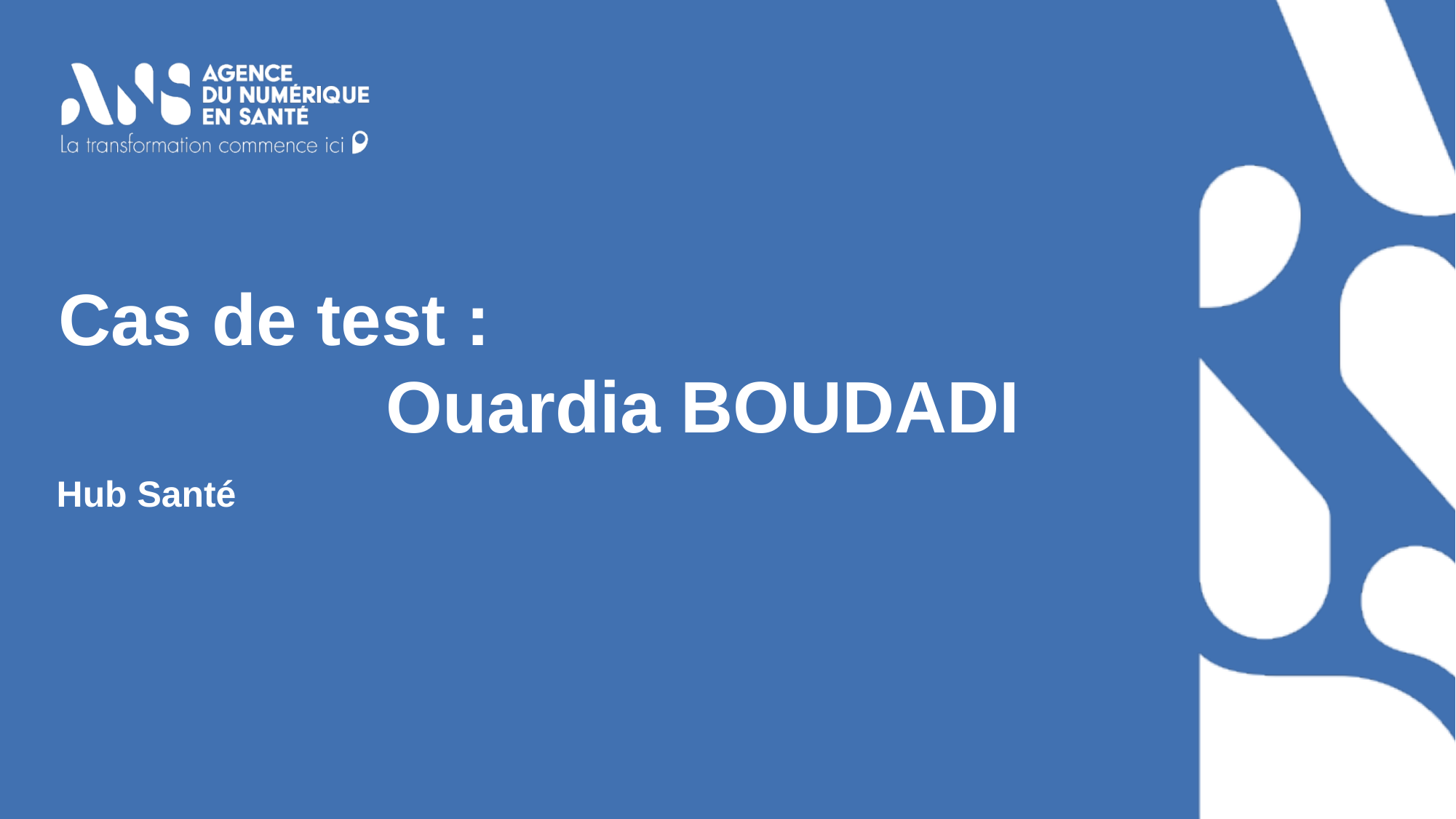

# Cas de test : Ouardia BOUDADI
Hub Santé